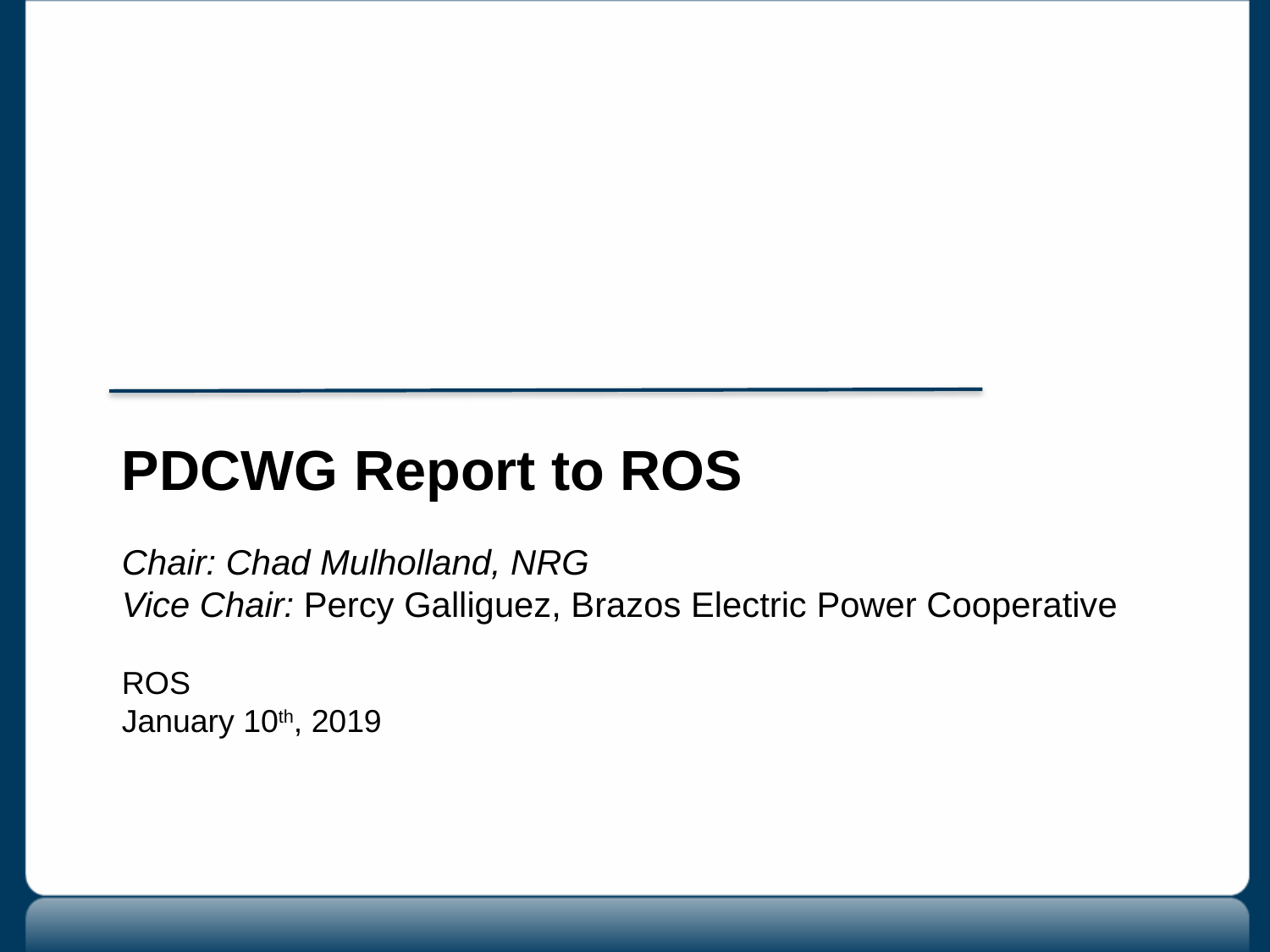

PDCWG Report to ROS

Chair: Chad Mulholland, NRG
Vice Chair: Percy Galliguez, Brazos Electric Power Cooperative

ROS
January 10th, 2019